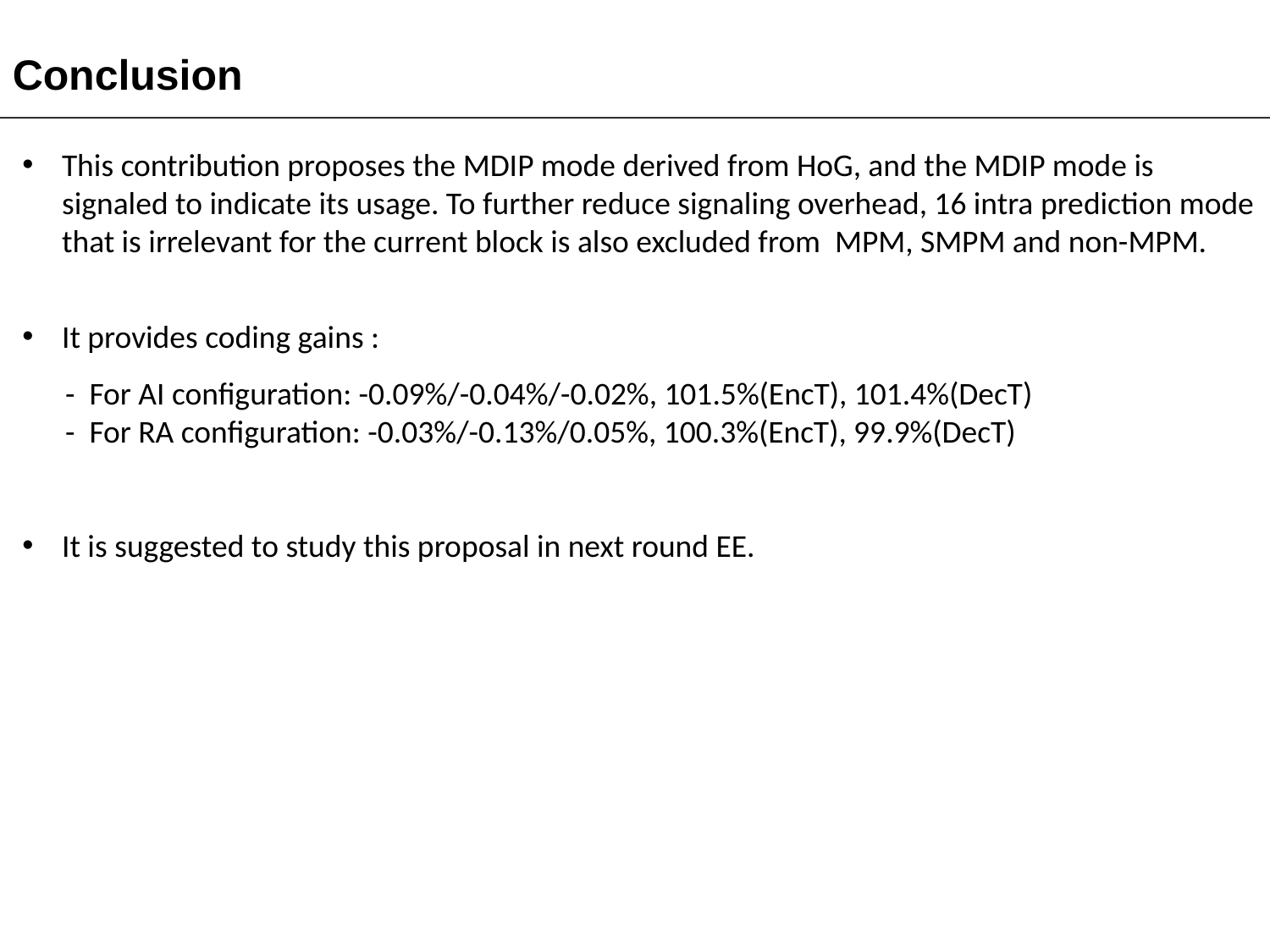

Conclusion

This contribution proposes the MDIP mode derived from HoG, and the MDIP mode is signaled to indicate its usage. To further reduce signaling overhead, 16 intra prediction mode that is irrelevant for the current block is also excluded from  MPM, SMPM and non-MPM.

It provides coding gains :
      -  For AI configuration: -0.09%/-0.04%/-0.02%, 101.5%(EncT), 101.4%(DecT)
      -  For RA configuration: -0.03%/-0.13%/0.05%, 100.3%(EncT), 99.9%(DecT)

It is suggested to study this proposal in next round EE.